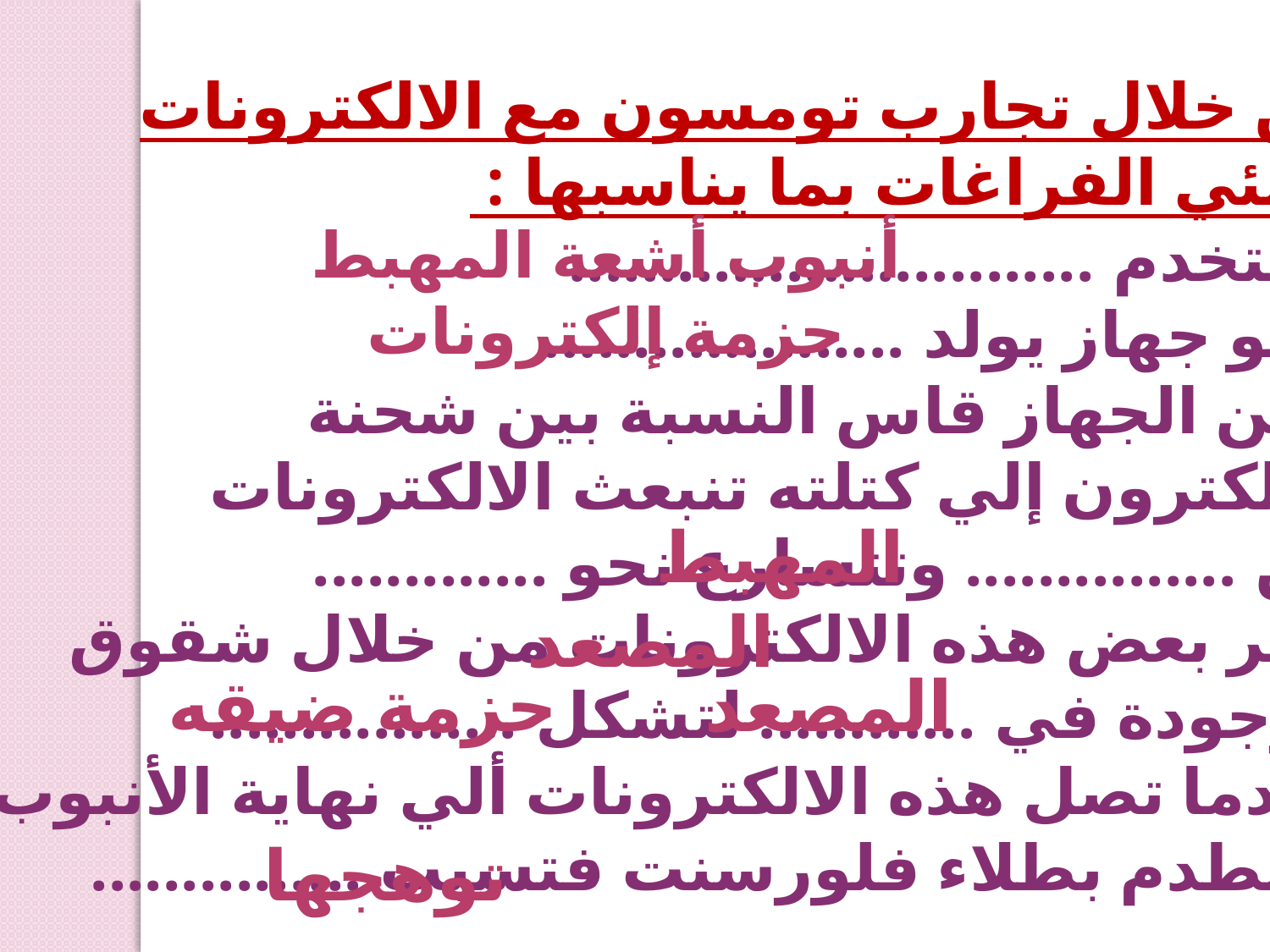

من خلال تجارب تومسون مع الالكترونات
إملئي الفراغات بما يناسبها :
استخدم .............................
وهو جهاز يولد ....................
ومن الجهاز قاس النسبة بين شحنة
الإلكترون إلي كتلته تنبعث الالكترونات
من ............... وتتسارع نحو .............
 تمر بعض هذه الالكترونات من خلال شقوق
موجودة في ............ لتشكل .................
عندما تصل هذه الالكترونات ألي نهاية الأنبوب
تصطدم بطلاء فلورسنت فتسبب ...............
أنبوب أشعة المهبط
حزمة إلكترونات
المهبط                المصعد
المصعد        حزمة ضيقه

                   توهجها